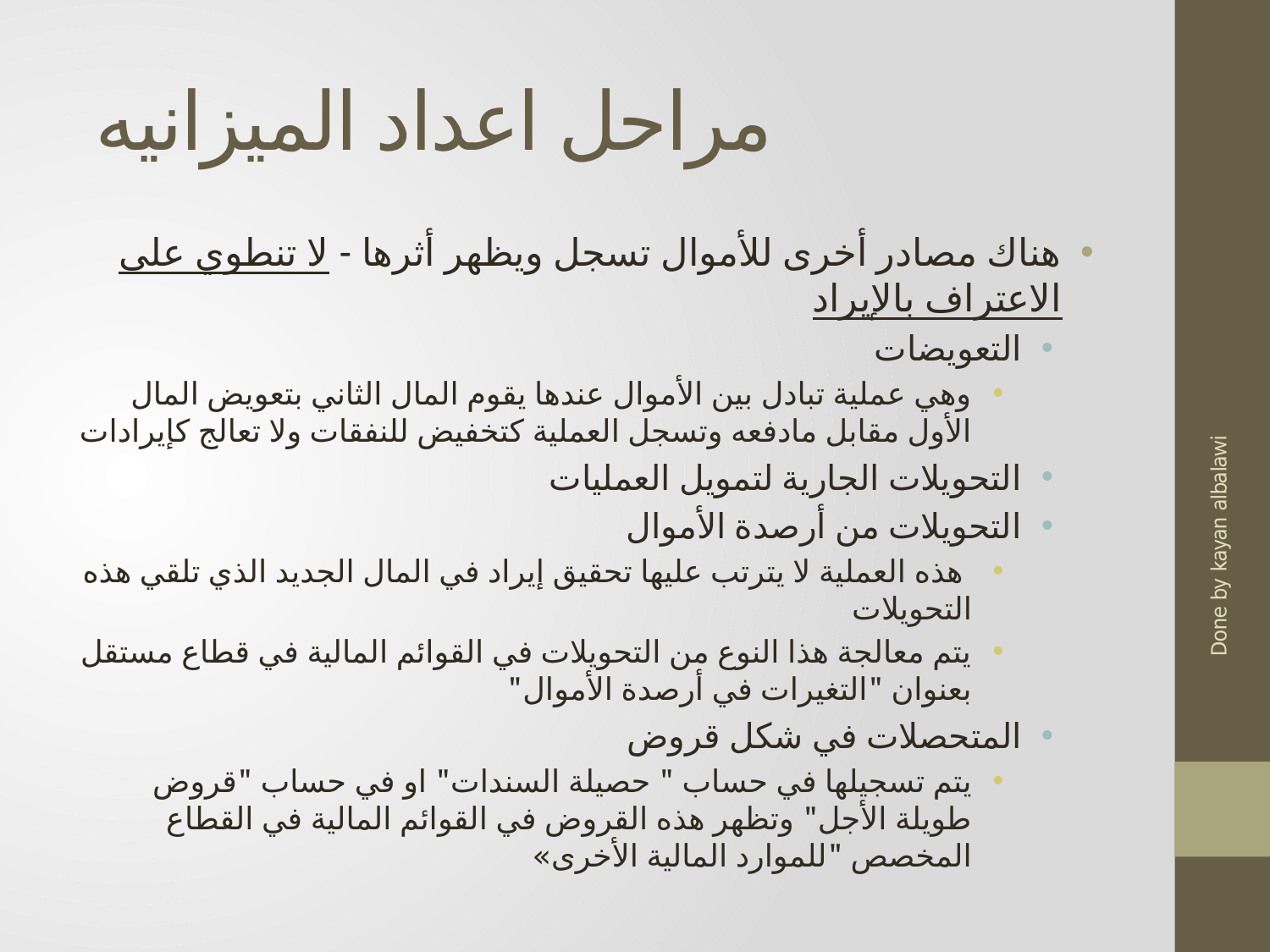

# مراحل اعداد الميزانيه
هناك مصادر أخرى للأموال تسجل ويظهر أثرها - لا تنطوي على الاعتراف بالإيراد
التعويضات
وهي عملية تبادل بين الأموال عندها يقوم المال الثاني بتعويض المال الأول مقابل مادفعه وتسجل العملية كتخفيض للنفقات ولا تعالج كإيرادات
التحويلات الجارية لتمويل العمليات
التحويلات من أرصدة الأموال
 هذه العملية لا يترتب عليها تحقيق إيراد في المال الجديد الذي تلقي هذه التحويلات
يتم معالجة هذا النوع من التحويلات في القوائم المالية في قطاع مستقل بعنوان "التغيرات في أرصدة الأموال"
المتحصلات في شكل قروض
يتم تسجيلها في حساب " حصيلة السندات" او في حساب "قروض طويلة الأجل" وتظهر هذه القروض في القوائم المالية في القطاع المخصص "للموارد المالية الأخرى»
Done by kayan albalawi